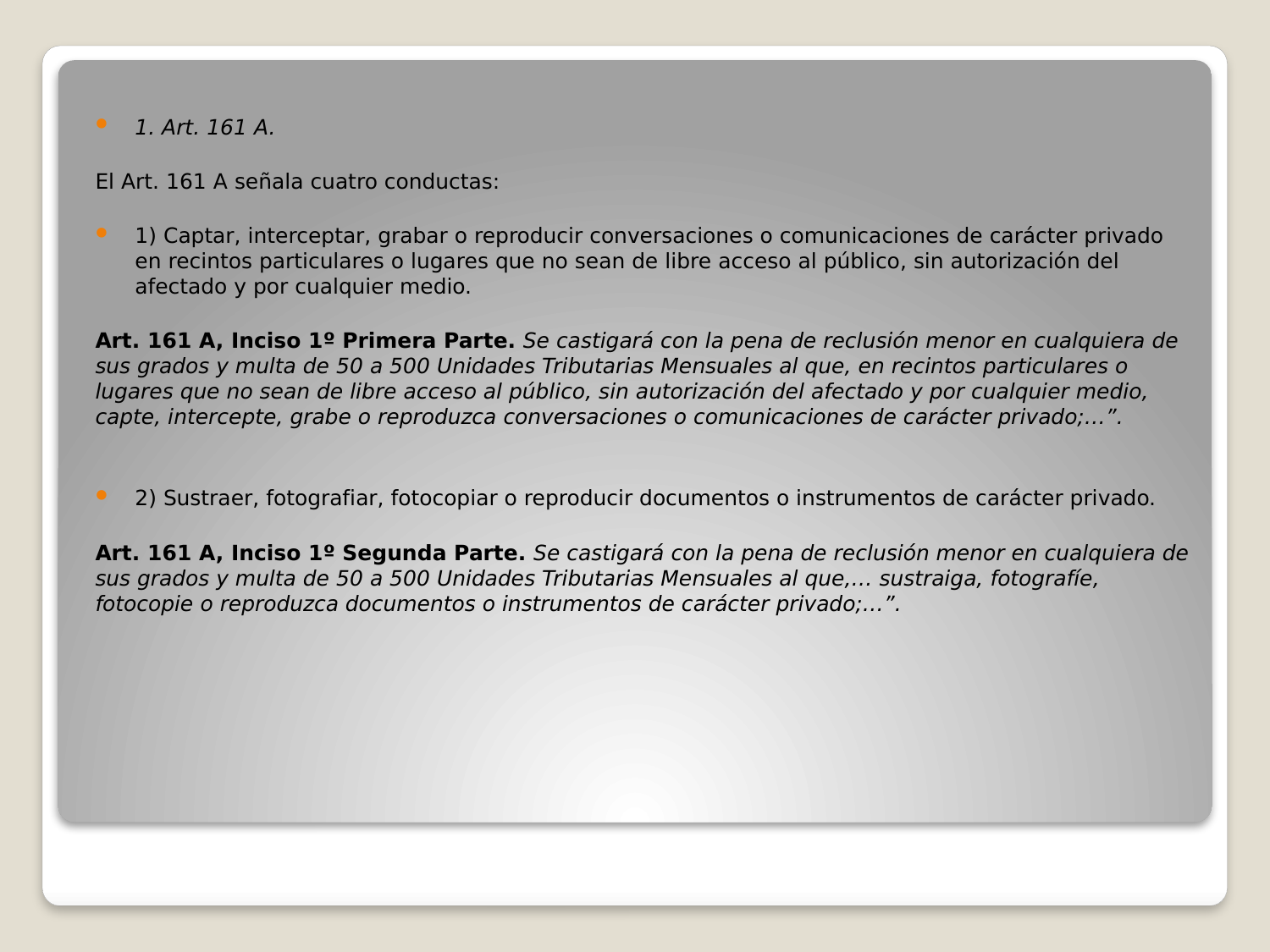

1. Art. 161 A.

El Art. 161 A señala cuatro conductas:

1) Captar, interceptar, grabar o reproducir conversaciones o comunicaciones de carácter privado en recintos particulares o lugares que no sean de libre acceso al público, sin autorización del afectado y por cualquier medio.

Art. 161 A, Inciso 1º Primera Parte. Se castigará con la pena de reclusión menor en cualquiera de sus grados y multa de 50 a 500 Unidades Tributarias Mensuales al que, en recintos particulares o lugares que no sean de libre acceso al público, sin autorización del afectado y por cualquier medio, capte, intercepte, grabe o reproduzca conversaciones o comunicaciones de carácter privado;…”.

2) Sustraer, fotografiar, fotocopiar o reproducir documentos o instrumentos de carácter privado.

Art. 161 A, Inciso 1º Segunda Parte. Se castigará con la pena de reclusión menor en cualquiera de sus grados y multa de 50 a 500 Unidades Tributarias Mensuales al que,… sustraiga, fotografíe, fotocopie o reproduzca documentos o instrumentos de carácter privado;…”.

#